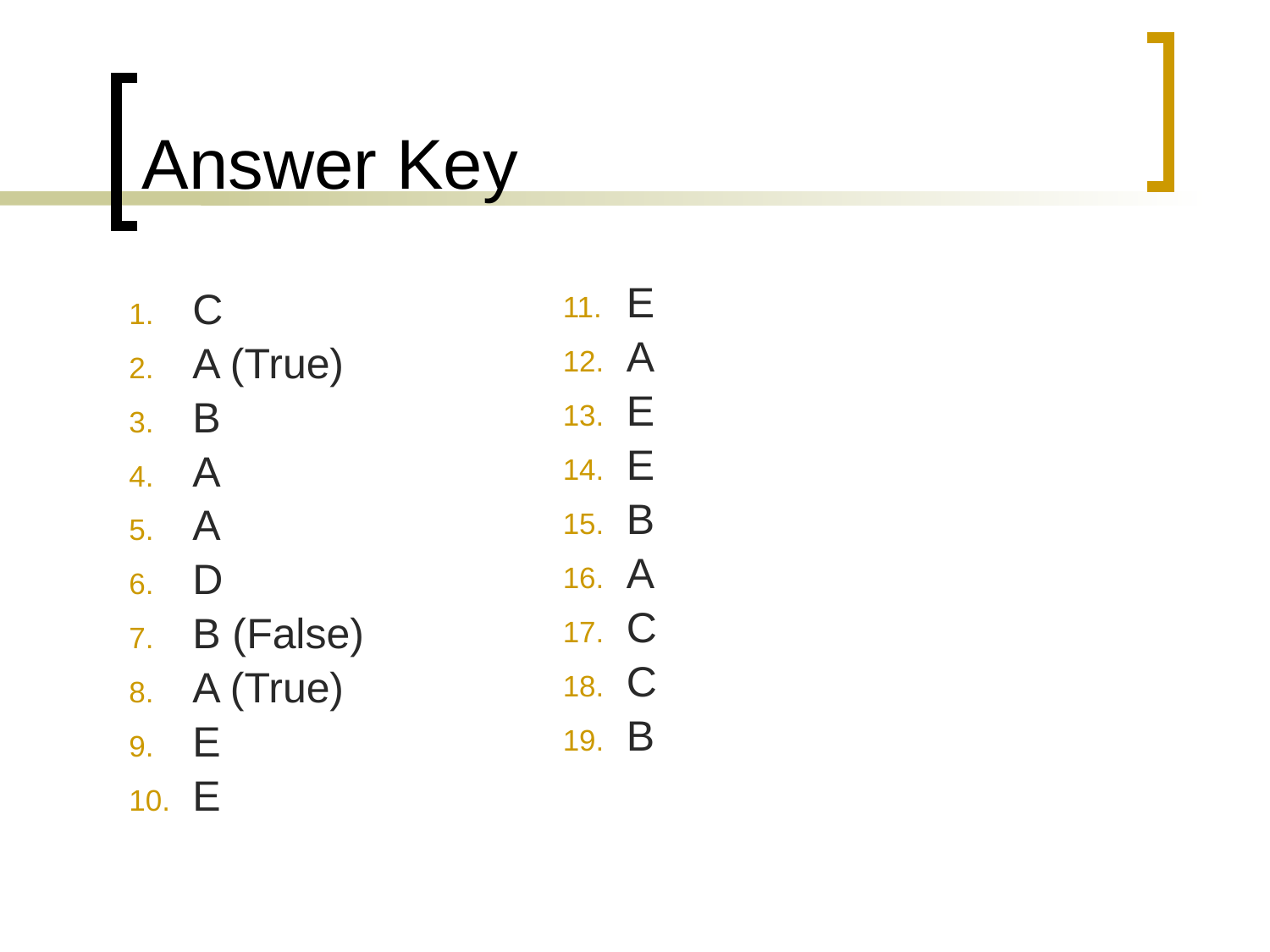

# Answer Key

C
A (True)
B
A
A
D
B (False)
A (True)
E
E

E
A
E
E
B
A
C
C
B